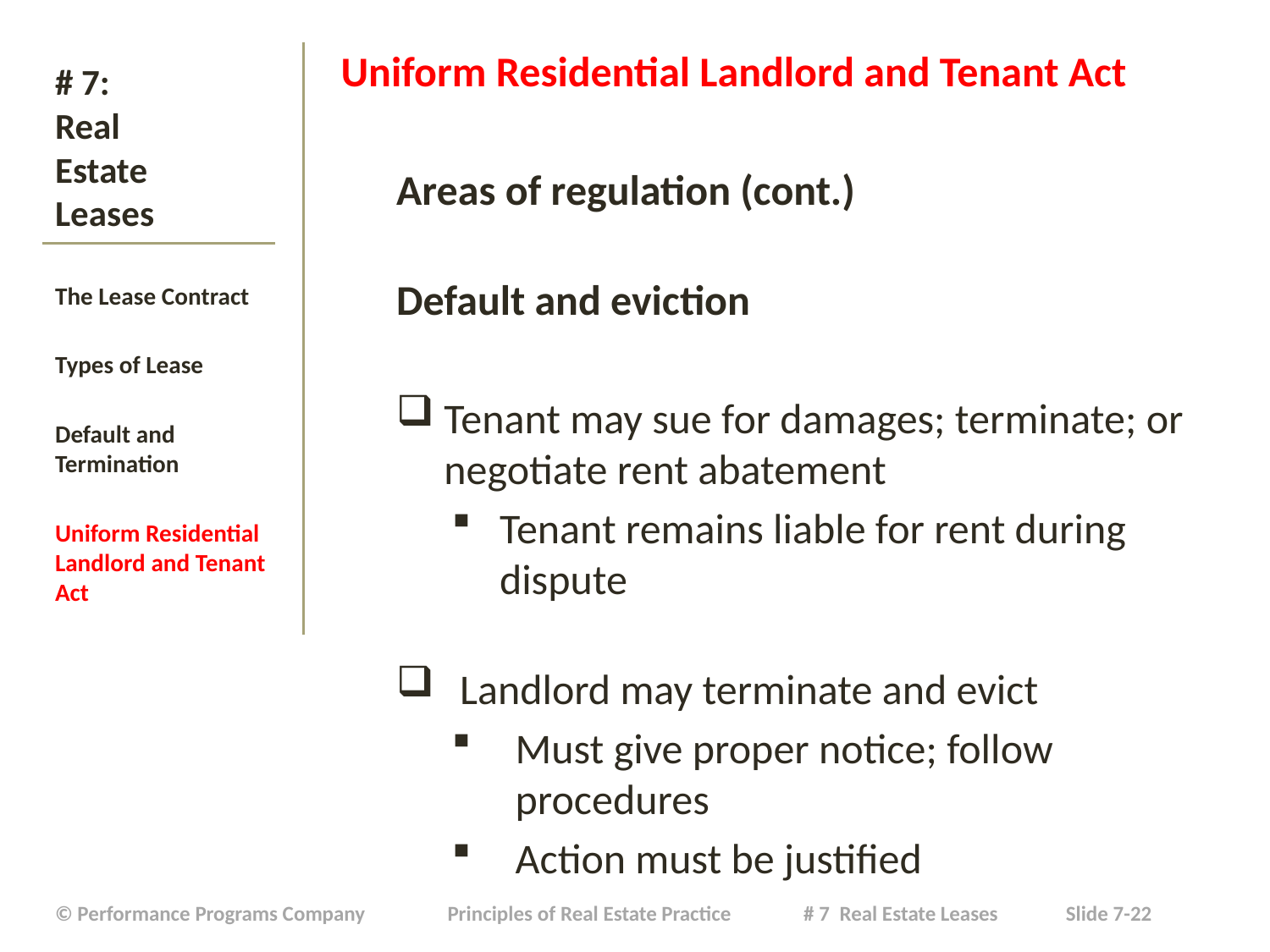

Uniform Residential Landlord and Tenant Act

Areas of regulation (cont.)
Default and eviction

Tenant may sue for damages; terminate; or negotiate rent abatement
Tenant remains liable for rent during dispute
Landlord may terminate and evict
Must give proper notice; follow procedures
Action must be justified
# # 7: Real Estate Leases

The Lease Contract

Types of Lease

Default and Termination

Uniform Residential Landlord and Tenant Act

| © Performance Programs Company Principles of Real Estate Practice # 7 Real Estate Leases Slide 7-22 |
| --- |